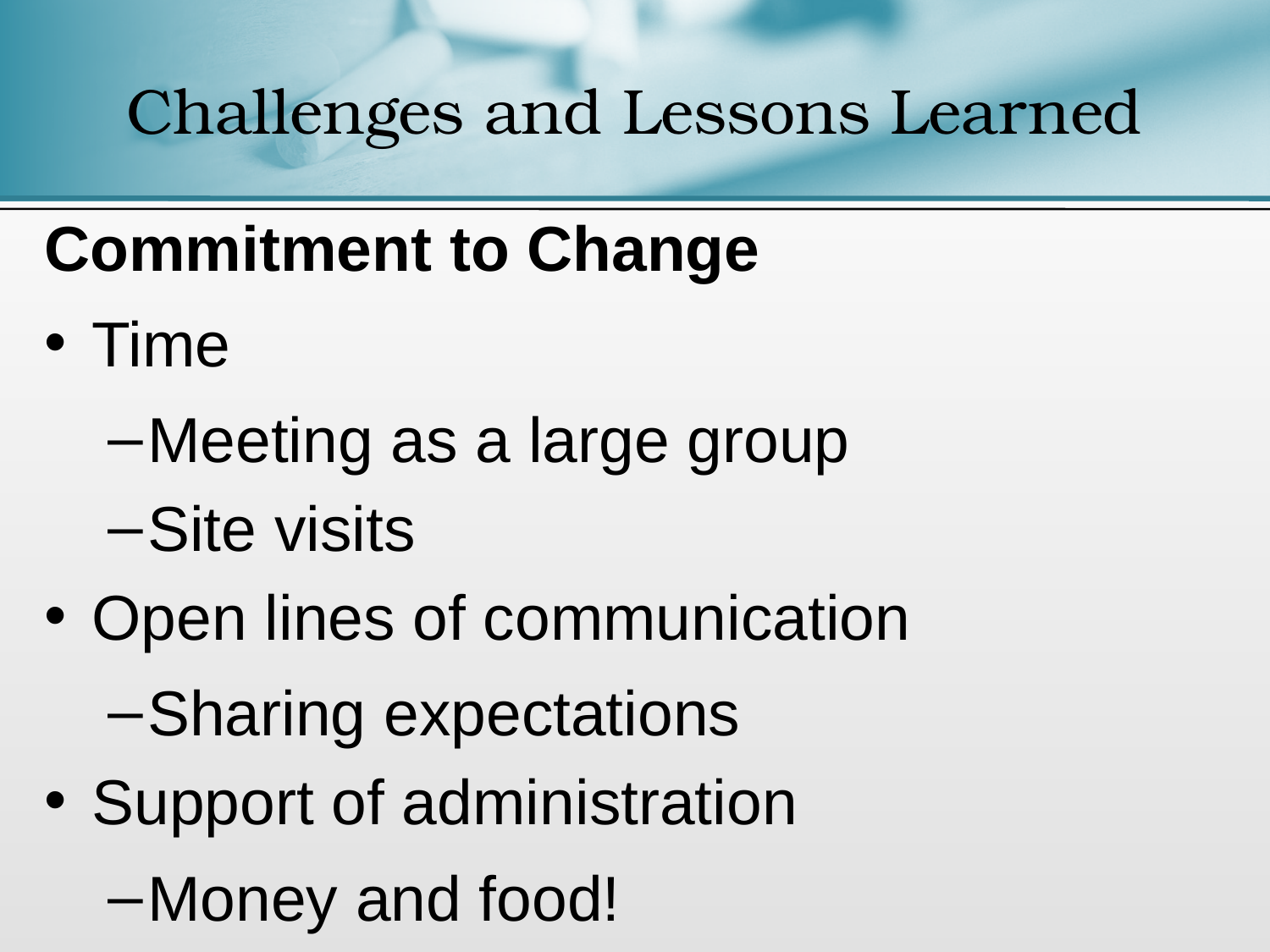

# Challenges and Lessons Learned
Commitment to Change
Time
Meeting as a large group
Site visits
Open lines of communication
Sharing expectations
Support of administration
Money and food!